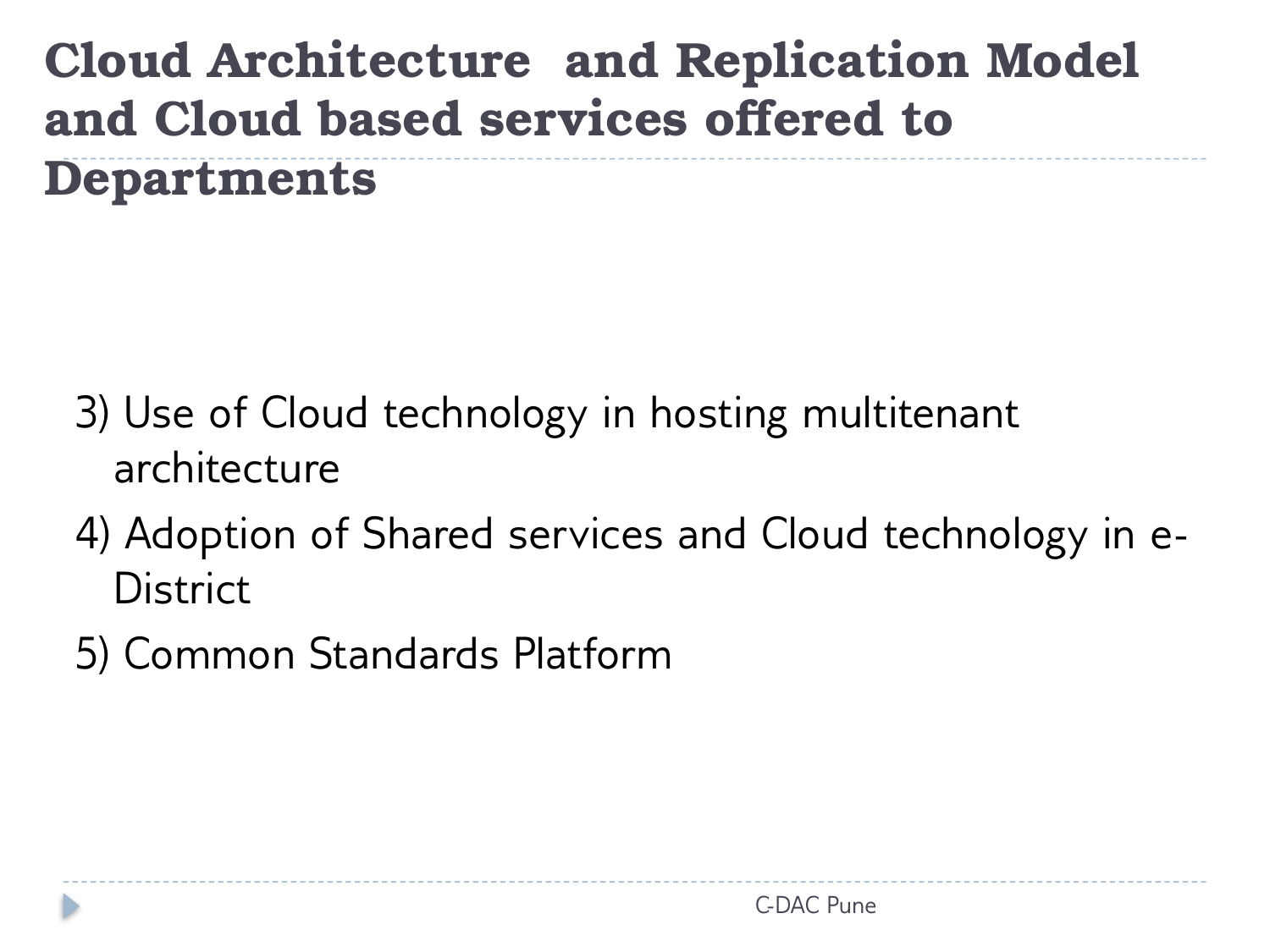

# Cloud Architecture  and Replication Model  and Cloud based services offered to Departments
3) Use of Cloud technology in hosting multitenant architecture
4) Adoption of Shared services and Cloud technology in e-District
5) Common Standards Platform
C-DAC Pune